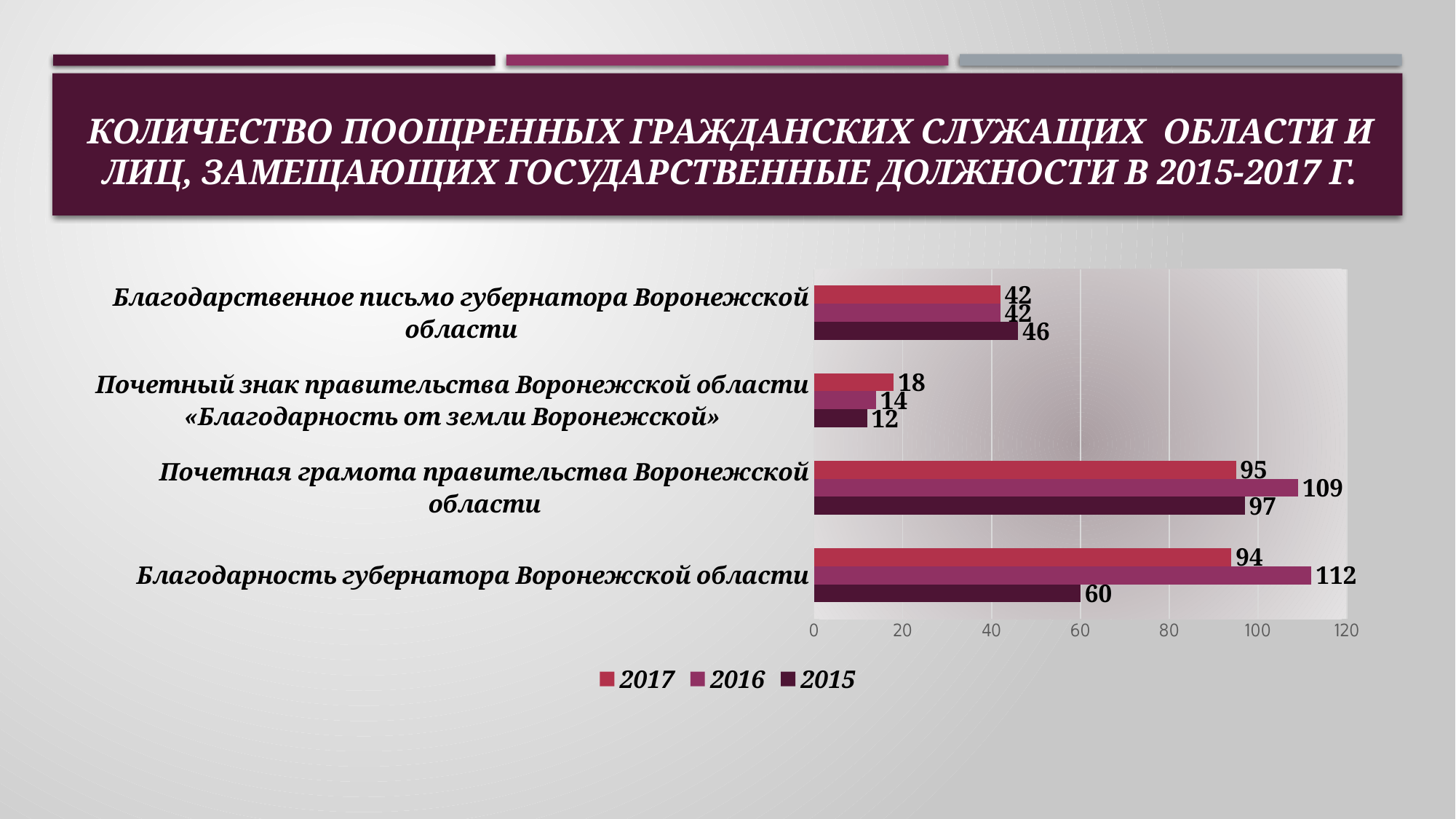

# Количество поощренных гражданских служащих  области и лиц, замещающих государственные должности в 2015-2017 г.

### Chart

| Category | 2015 | 2016 | 2017 |
|---|---|---|---|
| Благодарность губернатора Воронежской области | 60.0 | 112.0 | 94.0 |
| Почетная грамота правительства Воронежской области | 97.0 | 109.0 | 95.0 |
| Почетный знак правительства Воронежской области «Благодарность от земли Воронежской» | 12.0 | 14.0 | 18.0 |
| Благодарственное письмо губернатора Воронежской области | 46.0 | 42.0 | 42.0 |